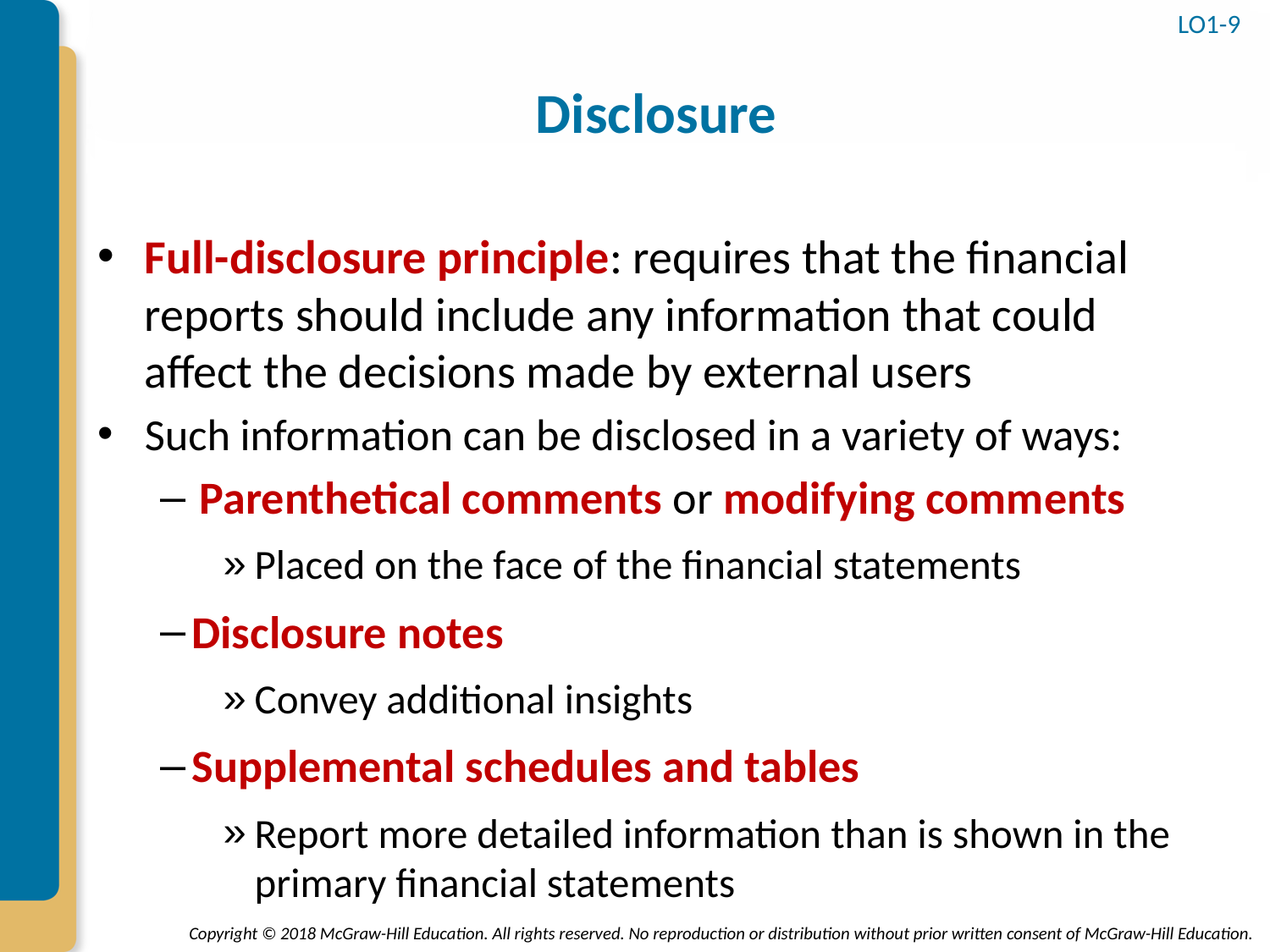

LO1-9
# Disclosure
Full-disclosure principle: requires that the financial reports should include any information that could affect the decisions made by external users
Such information can be disclosed in a variety of ways:
Parenthetical comments or modifying comments
Placed on the face of the financial statements
Disclosure notes
Convey additional insights
Supplemental schedules and tables
Report more detailed information than is shown in the primary financial statements